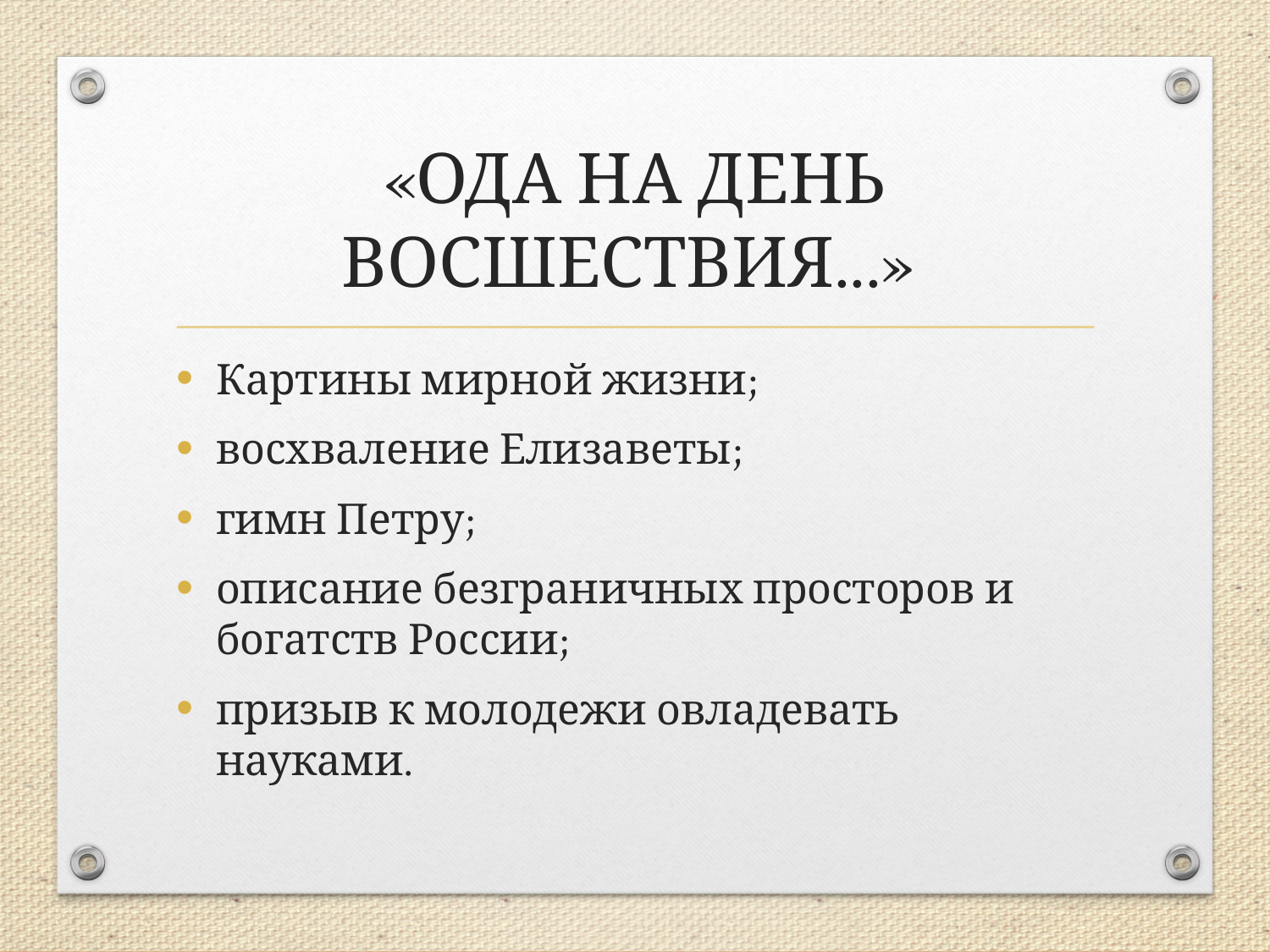

# «ОДА НА ДЕНЬ ВОСШЕСТВИЯ...»
Картины мирной жизни;
восхваление Елизаветы;
гимн Петру;
описание безграничных просторов и богатств России;
призыв к молодежи овладевать науками.